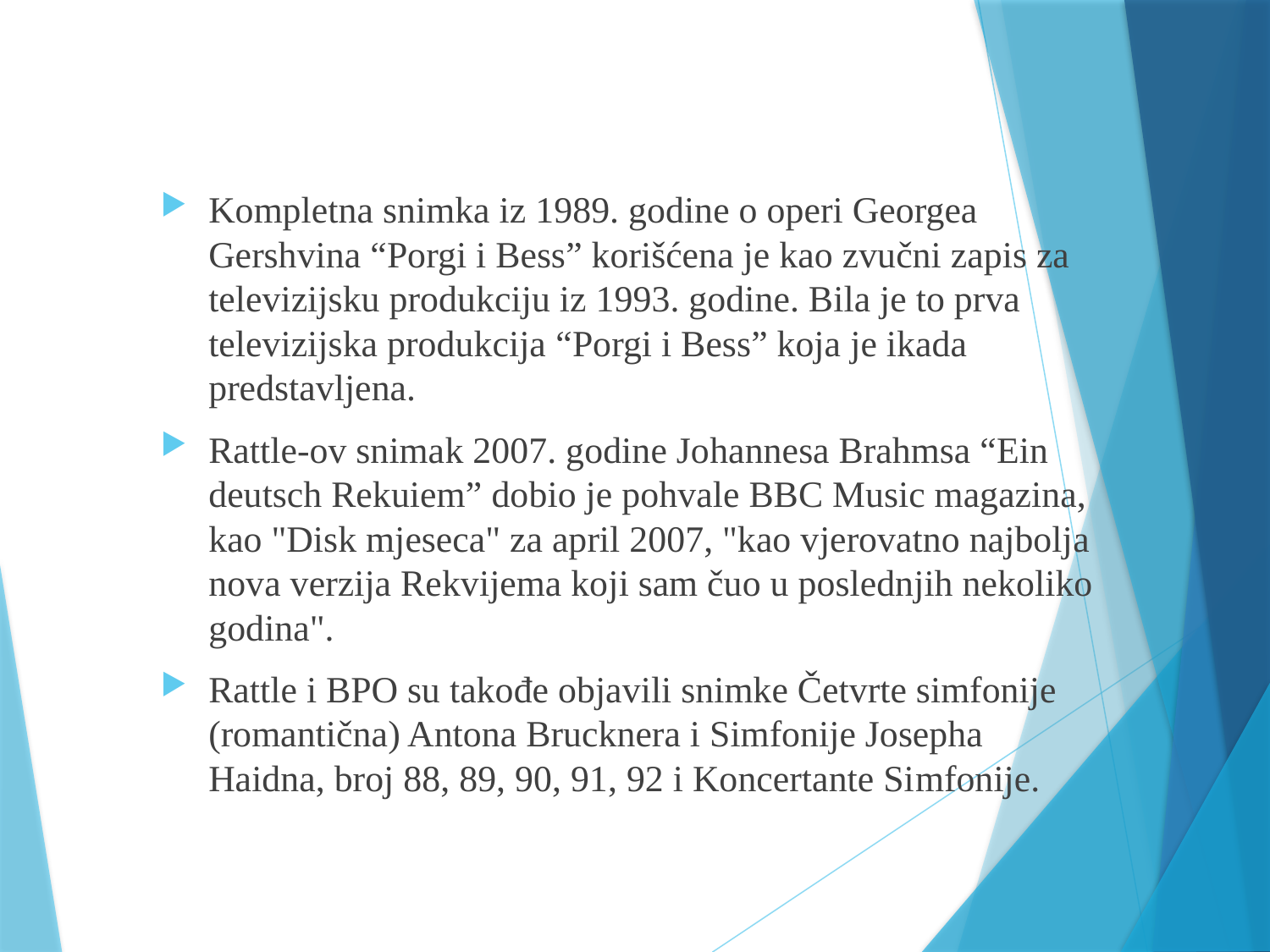

Kompletna snimka iz 1989. godine o operi Georgea Gershvina “Porgi i Bess” korišćena je kao zvučni zapis za televizijsku produkciju iz 1993. godine. Bila je to prva televizijska produkcija “Porgi i Bess” koja je ikada predstavljena.
Rattle-ov snimak 2007. godine Johannesa Brahmsa “Ein deutsch Rekuiem” dobio je pohvale BBC Music magazina, kao "Disk mjeseca" za april 2007, "kao vjerovatno najbolja nova verzija Rekvijema koji sam čuo u poslednjih nekoliko godina".
Rattle i BPO su takođe objavili snimke Četvrte simfonije (romantična) Antona Brucknera i Simfonije Josepha Haidna, broj 88, 89, 90, 91, 92 i Koncertante Simfonije.